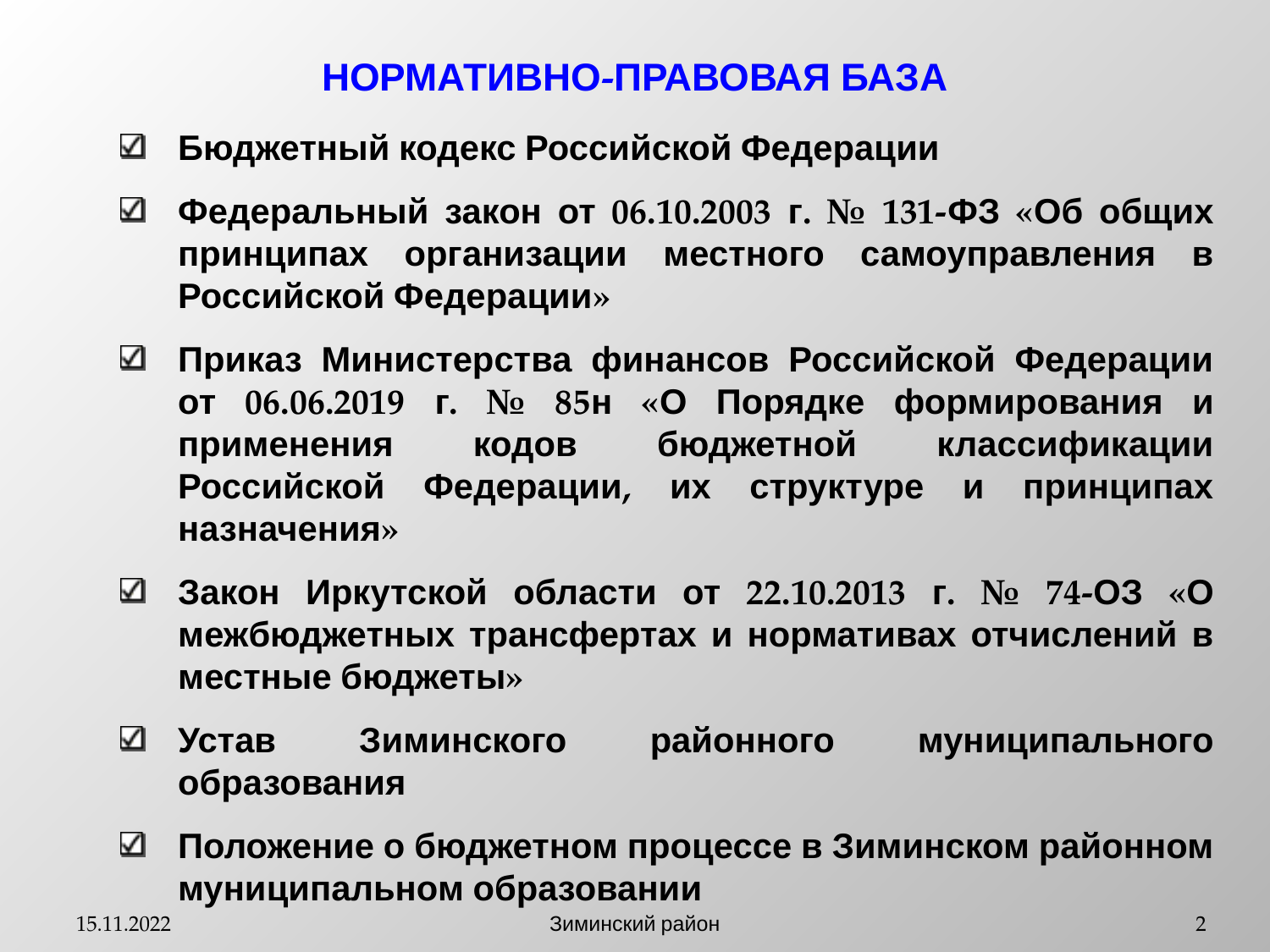

НОРМАТИВНО-ПРАВОВАЯ БАЗА
Бюджетный кодекс Российской Федерации
Федеральный закон от 06.10.2003 г. № 131-ФЗ «Об общих принципах организации местного самоуправления в Российской Федерации»
Приказ Министерства финансов Российской Федерации от 06.06.2019 г. № 85н «О Порядке формирования и применения кодов бюджетной классификации Российской Федерации, их структуре и принципах назначения»
Закон Иркутской области от 22.10.2013 г. № 74-ОЗ «О межбюджетных трансфертах и нормативах отчислений в местные бюджеты»
Устав Зиминского районного муниципального образования
Положение о бюджетном процессе в Зиминском районном муниципальном образовании

15.11.2022
Зиминский район
2